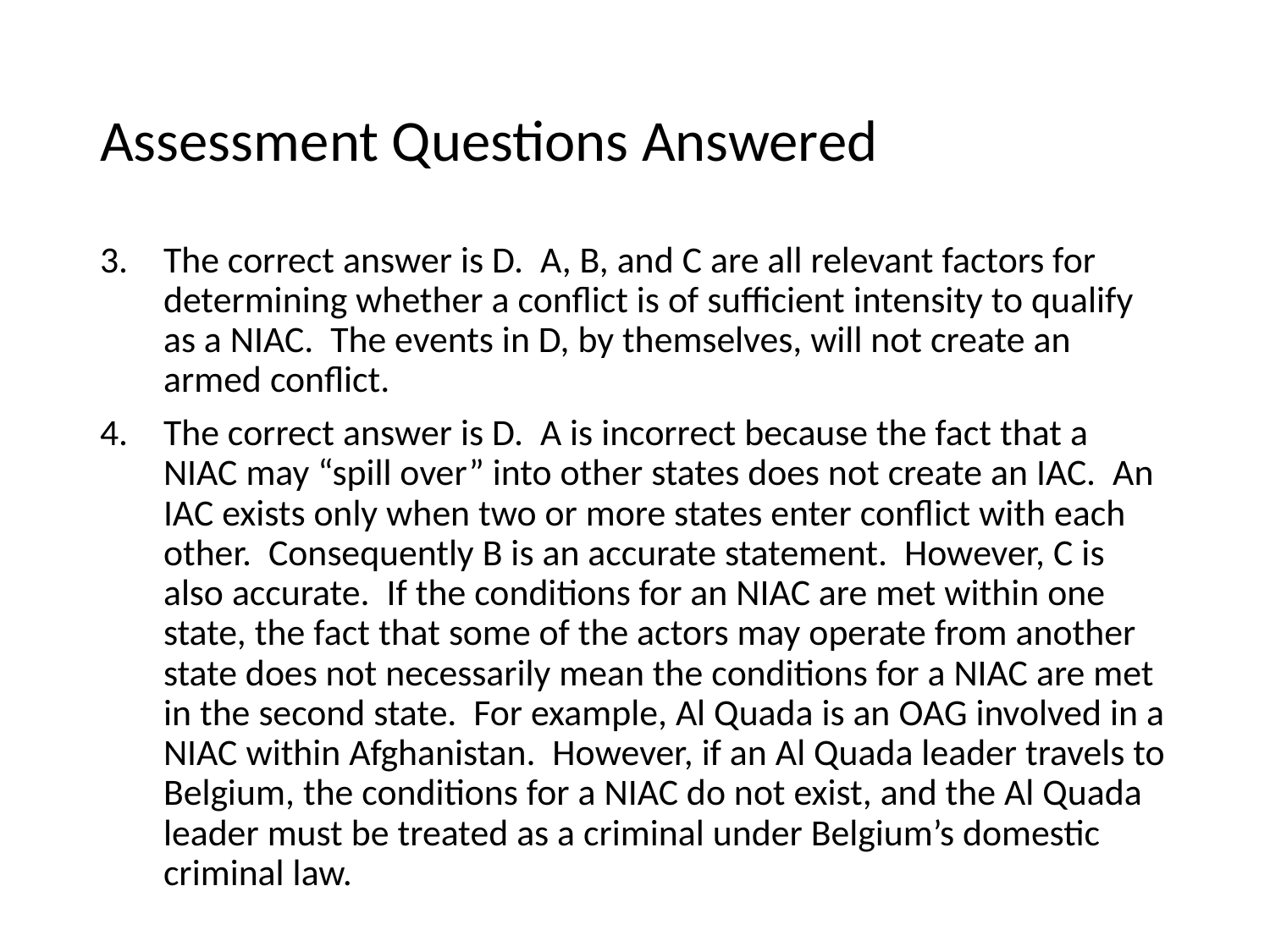

# Assessment Questions Answered
The correct answer is D.  A, B, and C are all relevant factors for determining whether a conflict is of sufficient intensity to qualify as a NIAC.  The events in D, by themselves, will not create an armed conflict.
The correct answer is D.  A is incorrect because the fact that a NIAC may “spill over” into other states does not create an IAC.  An IAC exists only when two or more states enter conflict with each other.  Consequently B is an accurate statement.  However, C is also accurate.  If the conditions for an NIAC are met within one state, the fact that some of the actors may operate from another state does not necessarily mean the conditions for a NIAC are met in the second state.  For example, Al Quada is an OAG involved in a NIAC within Afghanistan.  However, if an Al Quada leader travels to Belgium, the conditions for a NIAC do not exist, and the Al Quada leader must be treated as a criminal under Belgium’s domestic criminal law.